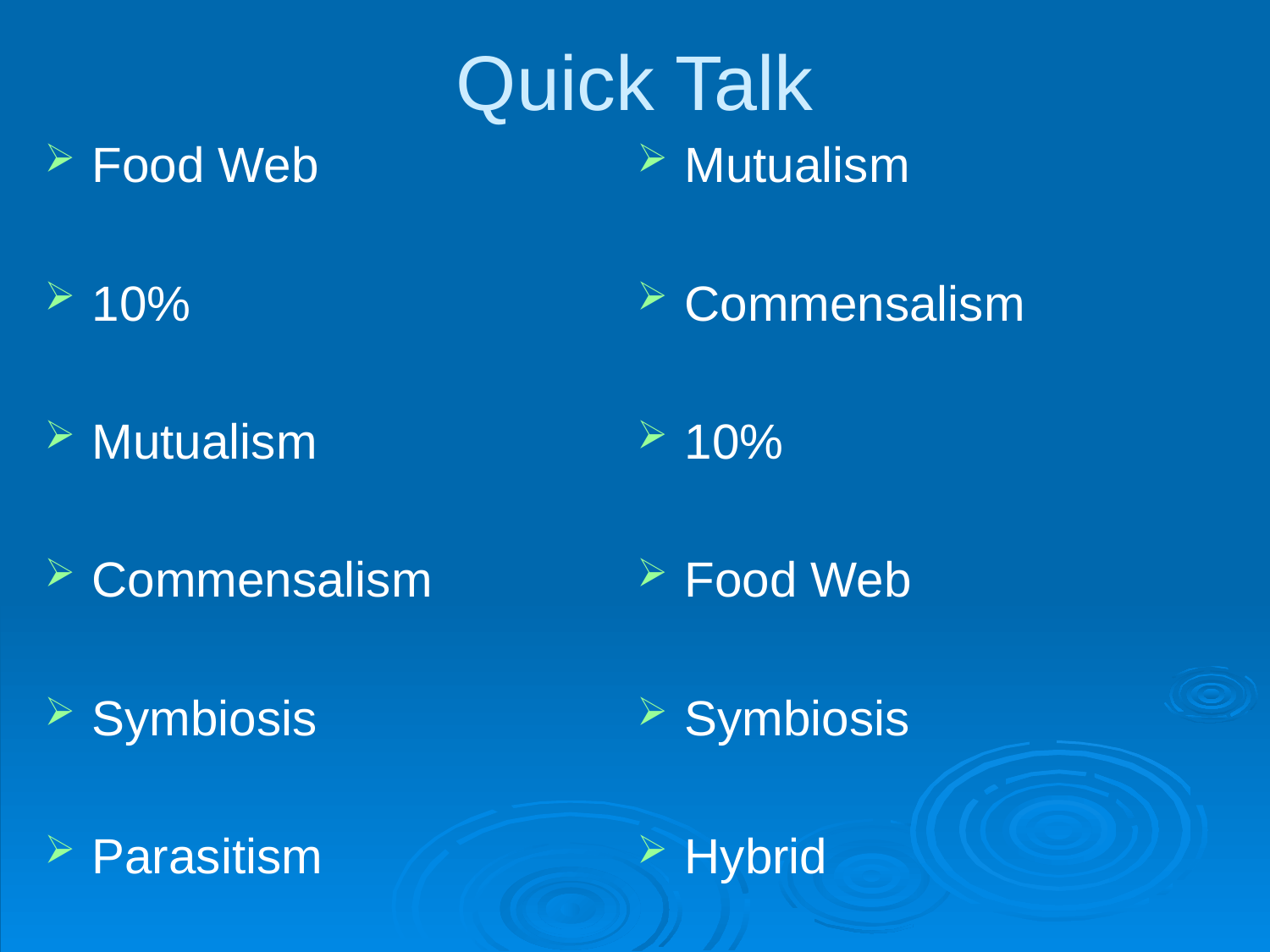

# Quick Talk
Food Web

10%

Mutualism

Commensalism

Symbiosis

Parasitism

Mutualism

Commensalism

10%

Food Web

Symbiosis

Hybrid